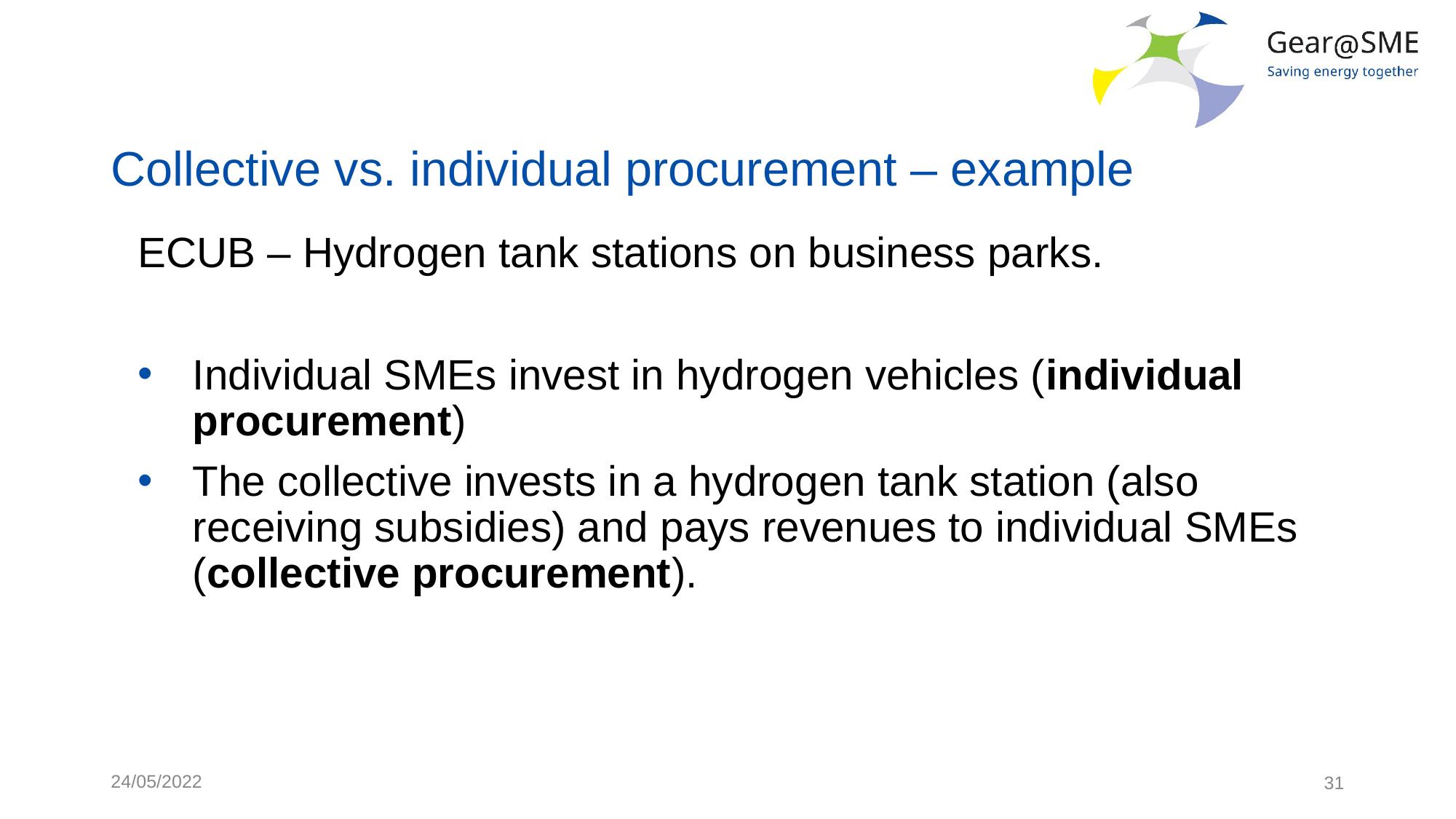

# Collective vs. individual procurement – example
ECUB – Hydrogen tank stations on business parks.

Individual SMEs invest in hydrogen vehicles (individual procurement)
The collective invests in a hydrogen tank station (also receiving subsidies) and pays revenues to individual SMEs (collective procurement).

24/05/2022
31